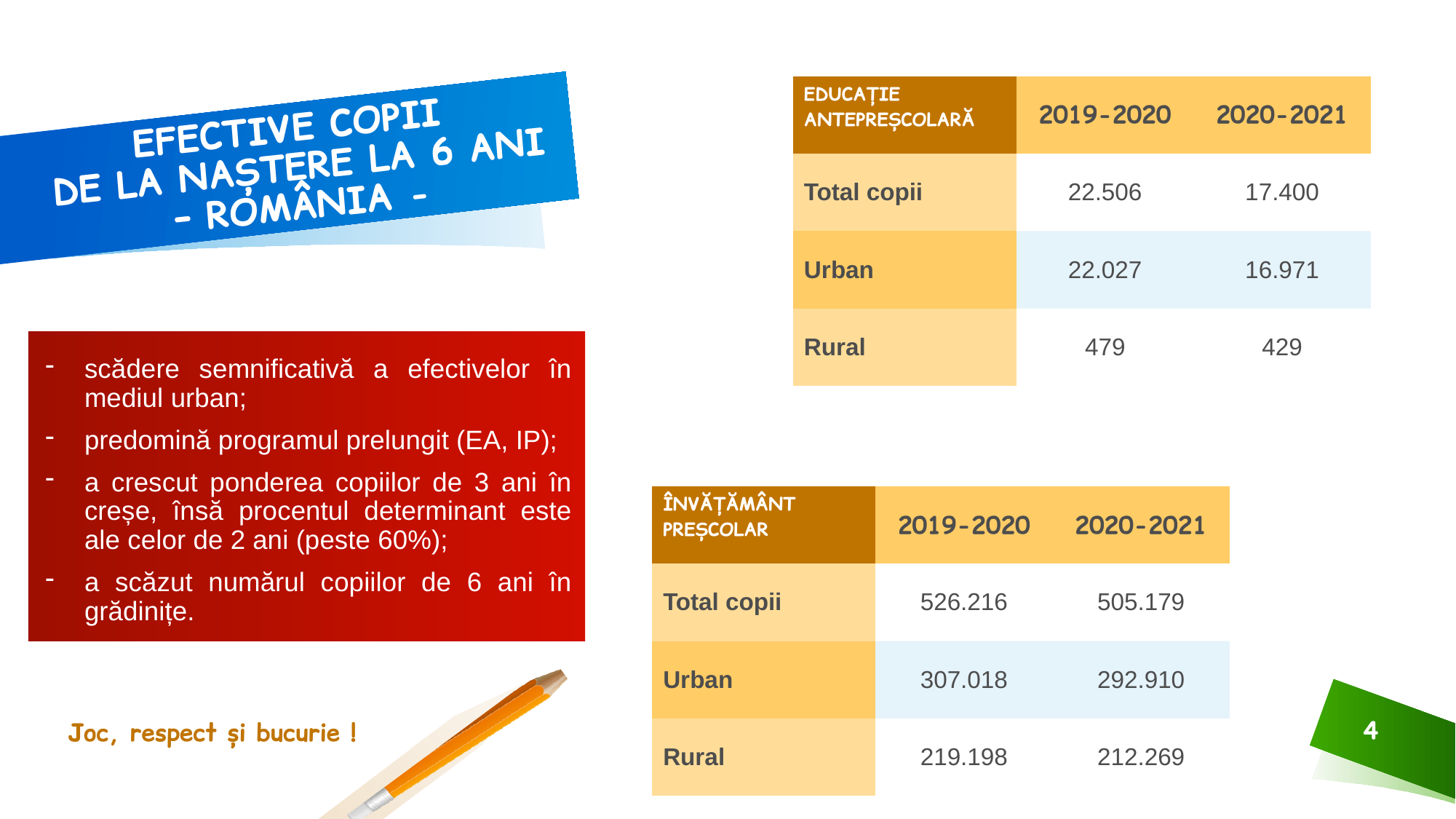

| EDUCAȚIE ANTEPREȘCOLARĂ | 2019-2020 | 2020-2021 |
| --- | --- | --- |
| Total copii | 22.506 | 17.400 |
| Urban | 22.027 | 16.971 |
| Rural | 479 | 429 |
# EFECTIVE COPII DE LA NAȘTERE LA 6 ANI – ROMÂNIA -
scădere semnificativă a efectivelor în mediul urban;
predomină programul prelungit (EA, IP);
a crescut ponderea copiilor de 3 ani în creșe, însă procentul determinant este ale celor de 2 ani (peste 60%);
a scăzut numărul copiilor de 6 ani în grădinițe.
| ÎNVĂȚĂMÂNT PREȘCOLAR | 2019-2020 | 2020-2021 |
| --- | --- | --- |
| Total copii | 526.216 | 505.179 |
| Urban | 307.018 | 292.910 |
| Rural | 219.198 | 212.269 |
Joc, respect și bucurie !
4